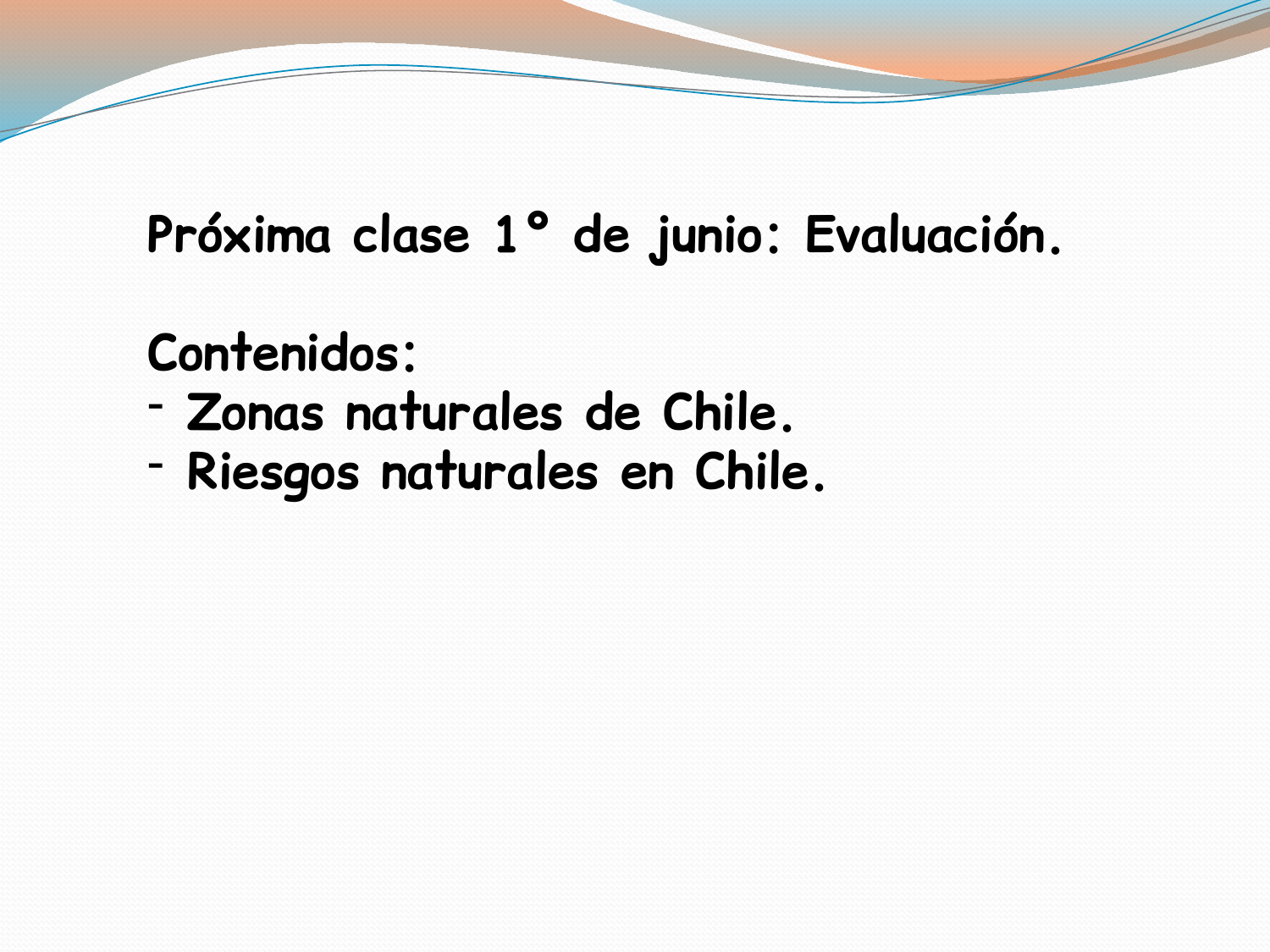

Próxima clase 1º de junio: Evaluación.

Contenidos:
Zonas naturales de Chile.
Riesgos naturales en Chile.